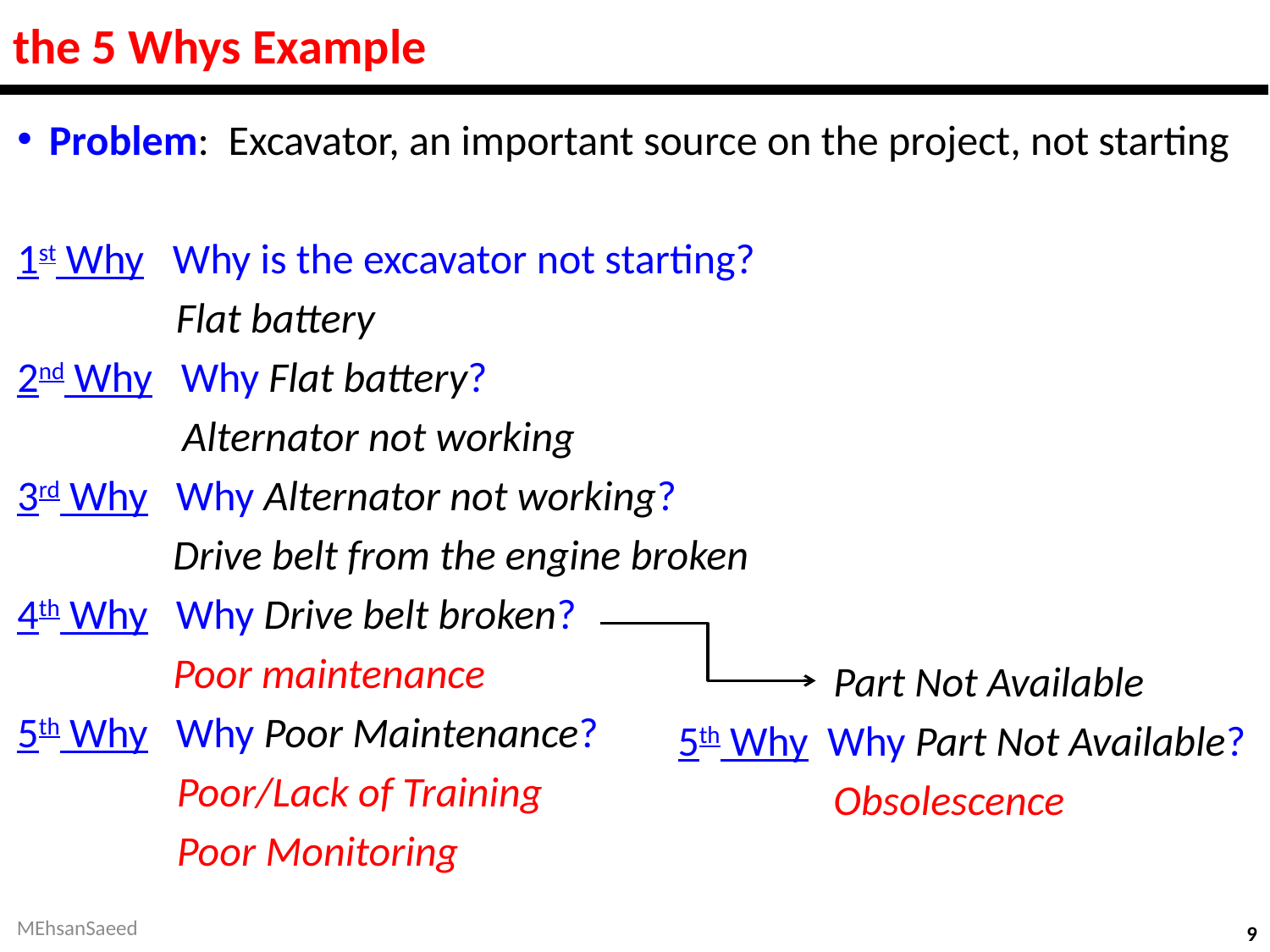

# the 5 Whys Example
Problem:  Excavator, an important source on the project, not starting

1st Why   Why is the excavator not starting?
Flat battery
2nd Why   Why Flat battery?
    Alternator not working
3rd Why	Why Alternator not working?
	   Drive belt from the engine broken
4th Why	Why Drive belt broken?
	   Poor maintenance
5th Why	Why Poor Maintenance?
Poor/Lack of Training
Poor Monitoring

	   Part Not Available
5th Why  Why Part Not Available?
   Obsolescence
MEhsanSaeed
9